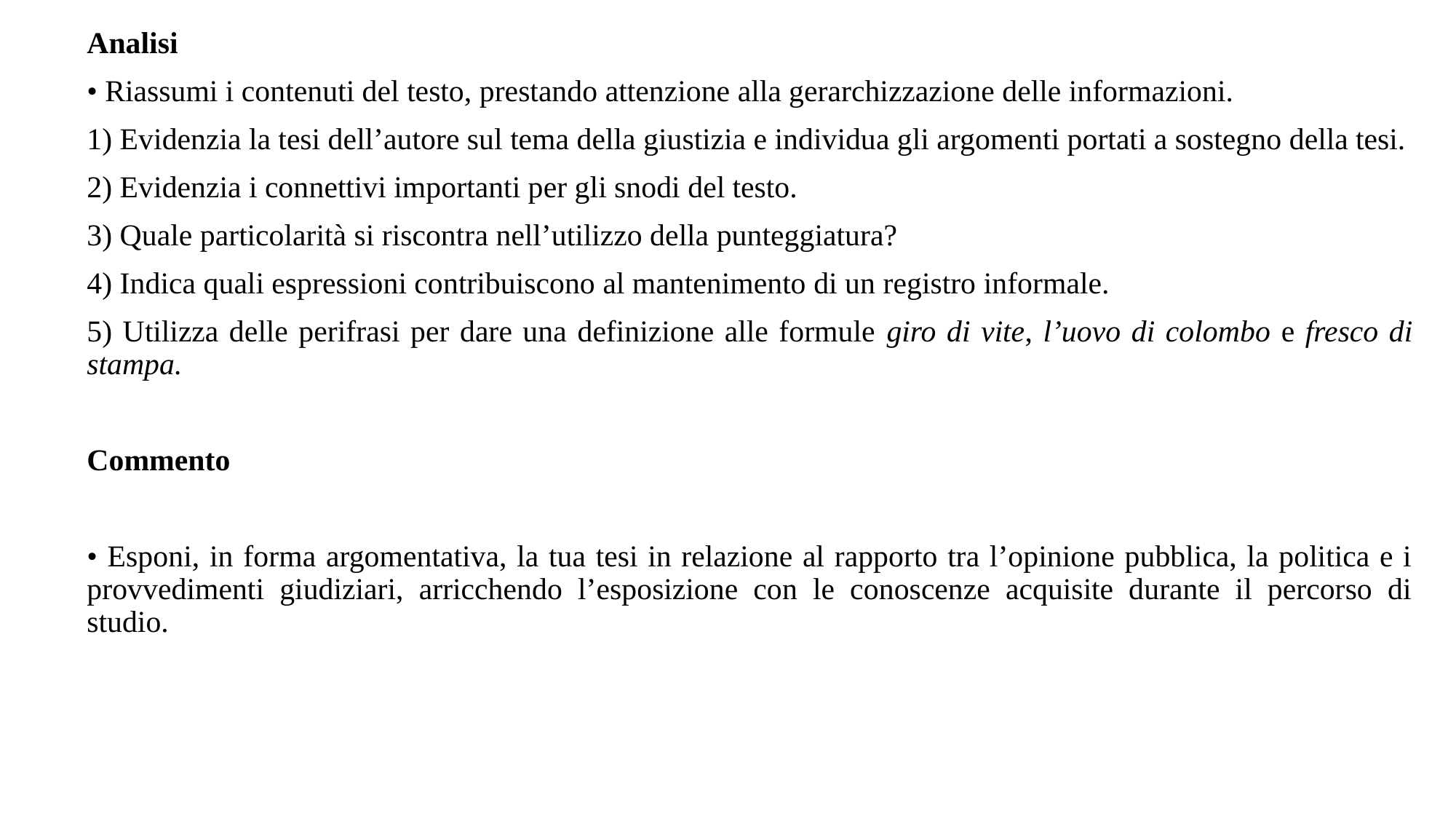

Analisi
• Riassumi i contenuti del testo, prestando attenzione alla gerarchizzazione delle informazioni.
1) Evidenzia la tesi dell’autore sul tema della giustizia e individua gli argomenti portati a sostegno della tesi.
2) Evidenzia i connettivi importanti per gli snodi del testo.
3) Quale particolarità si riscontra nell’utilizzo della punteggiatura?
4) Indica quali espressioni contribuiscono al mantenimento di un registro informale.
5) Utilizza delle perifrasi per dare una definizione alle formule giro di vite, l’uovo di colombo e fresco di stampa.

Commento

• Esponi, in forma argomentativa, la tua tesi in relazione al rapporto tra l’opinione pubblica, la politica e i provvedimenti giudiziari, arricchendo l’esposizione con le conoscenze acquisite durante il percorso di studio.